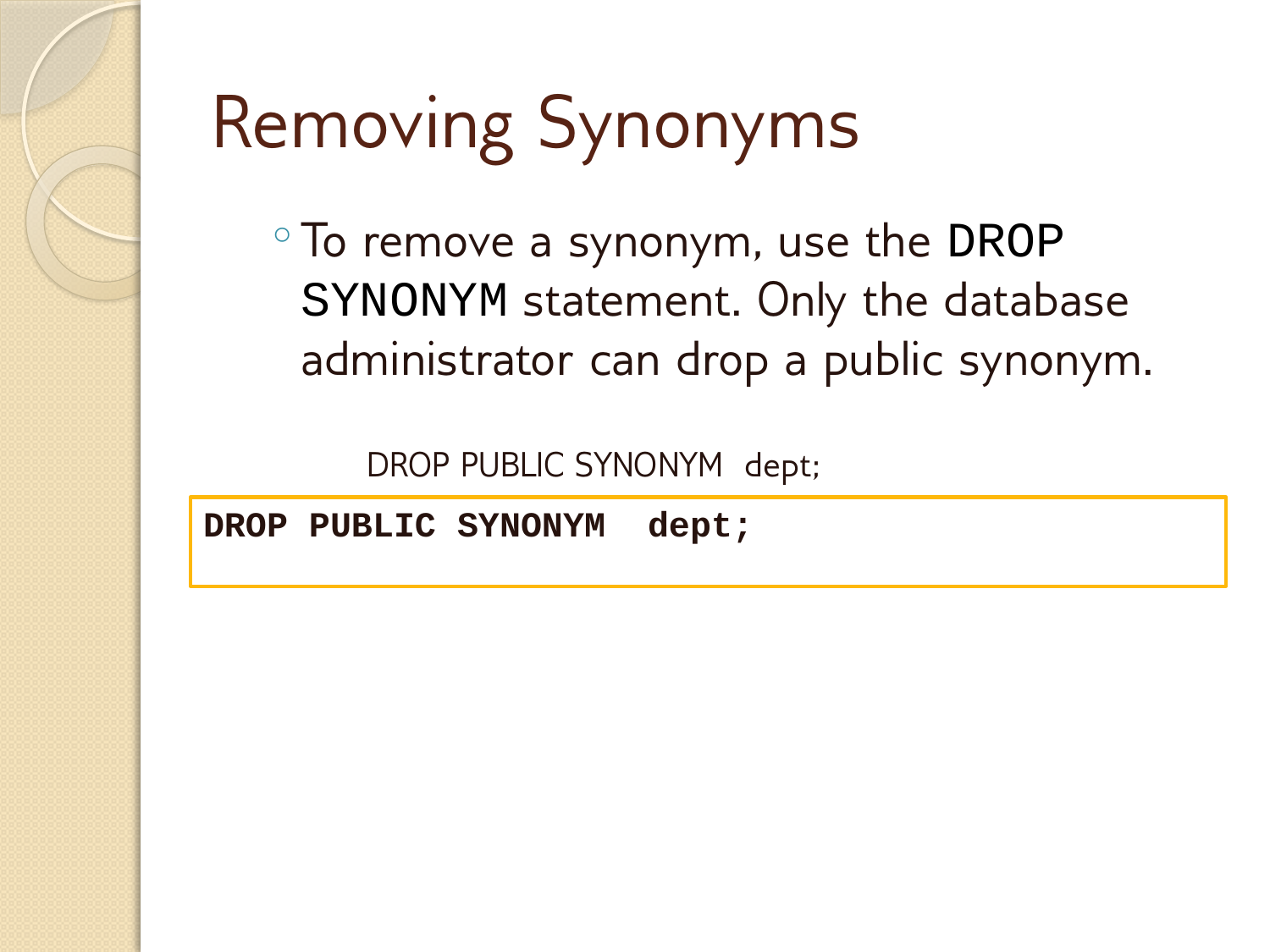

# Removing Synonyms
To remove a synonym, use the DROP SYNONYM statement. Only the database administrator can drop a public synonym.

DROP PUBLIC SYNONYM  dept;

DROP PUBLIC SYNONYM  dept;